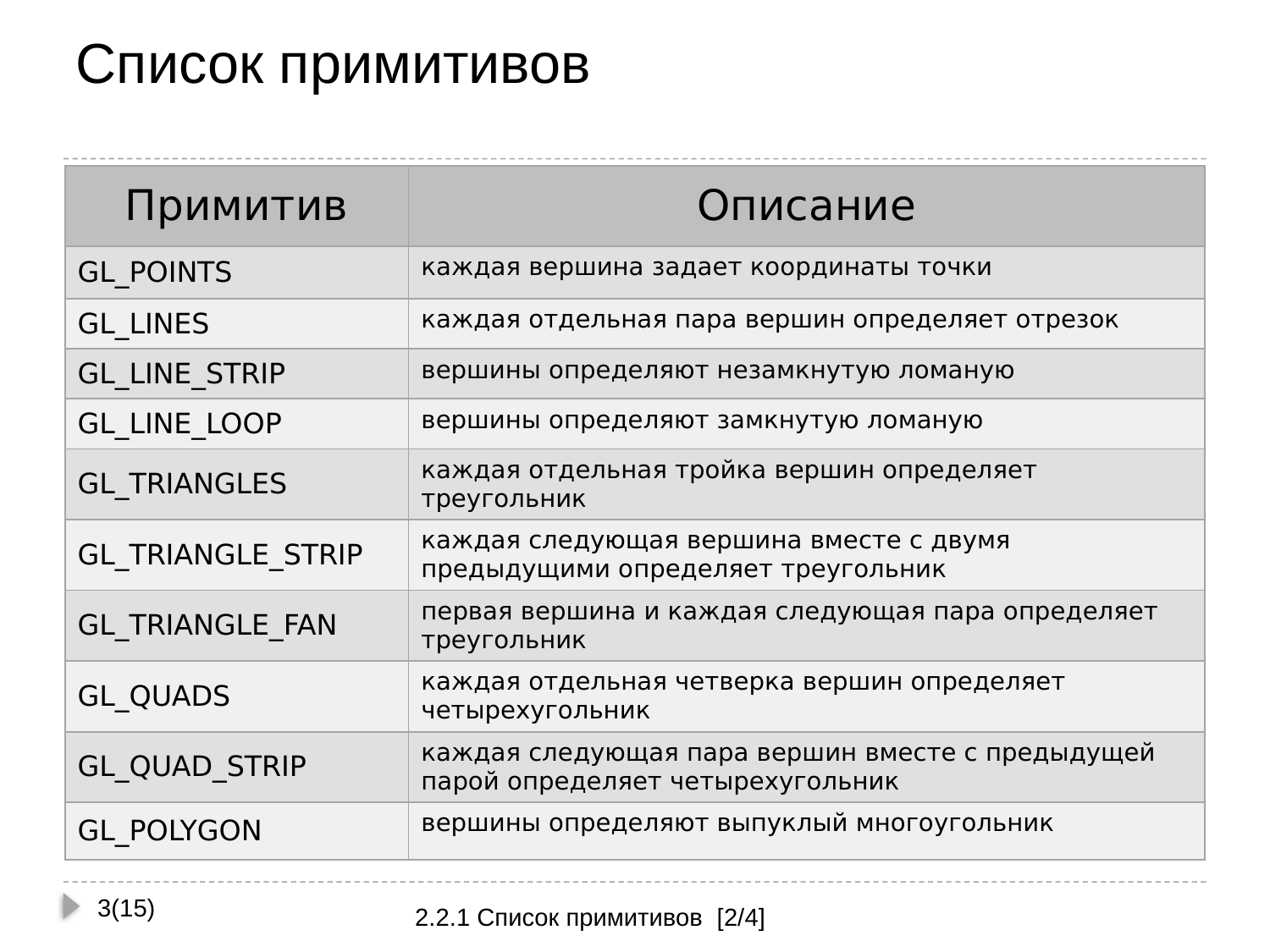

# Список примитивов
| Примитив | Описание |
| --- | --- |
| GL\_POINTS | каждая вершина задает координаты точки |
| GL\_LINES | каждая отдельная пара вершин определяет отрезок |
| GL\_LINE\_STRIP | вершины определяют незамкнутую ломаную |
| GL\_LINE\_LOOP | вершины определяют замкнутую ломаную |
| GL\_TRIANGLES | каждая отдельная тройка вершин определяет треугольник |
| GL\_TRIANGLE\_STRIP | каждая следующая вершина вместе с двумя предыдущими определяет треугольник |
| GL\_TRIANGLE\_FAN | первая вершина и каждая следующая пара определяет треугольник |
| GL\_QUADS | каждая отдельная четверка вершин определяет четырехугольник |
| GL\_QUAD\_STRIP | каждая следующая пара вершин вместе с предыдущей парой определяет четырехугольник |
| GL\_POLYGON | вершины определяют выпуклый многоугольник |
3(15)
2.2.1 Список примитивов  [2/4]